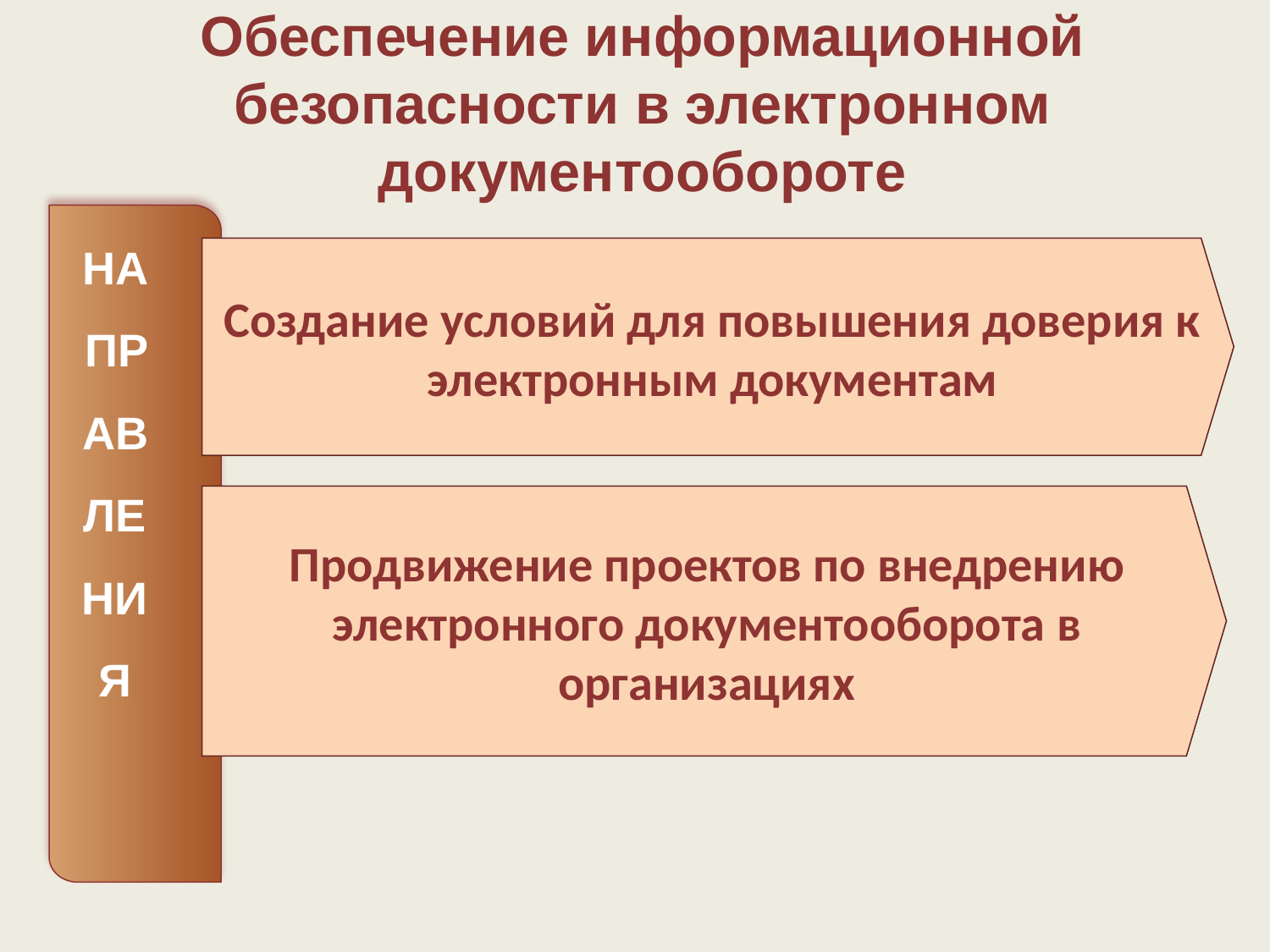

Обеспечение информационной безопасности в электронном документообороте

НАПРАВЛЕНИЯ
Создание условий для повышения доверия к электронным документам

Продвижение проектов по внедрению электронного документооборота в организациях